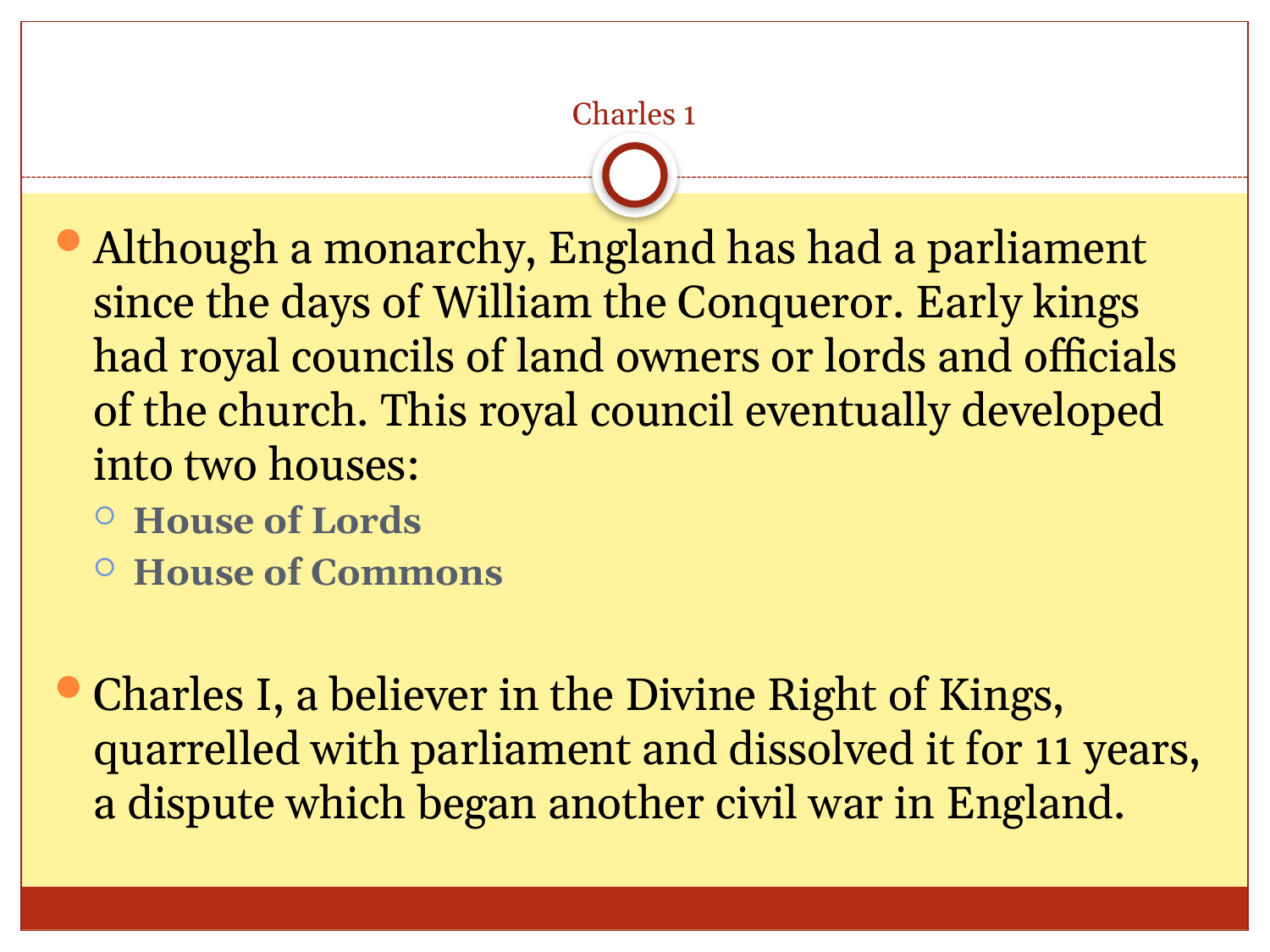

# Charles 1
Although a monarchy, England has had a parliament since the days of William the Conqueror. Early kings had royal councils of land owners or lords and officials of the church. This royal council eventually developed into two houses:
House of Lords
House of Commons

Charles I, a believer in the Divine Right of Kings, quarrelled with parliament and dissolved it for 11 years, a dispute which began another civil war in England.